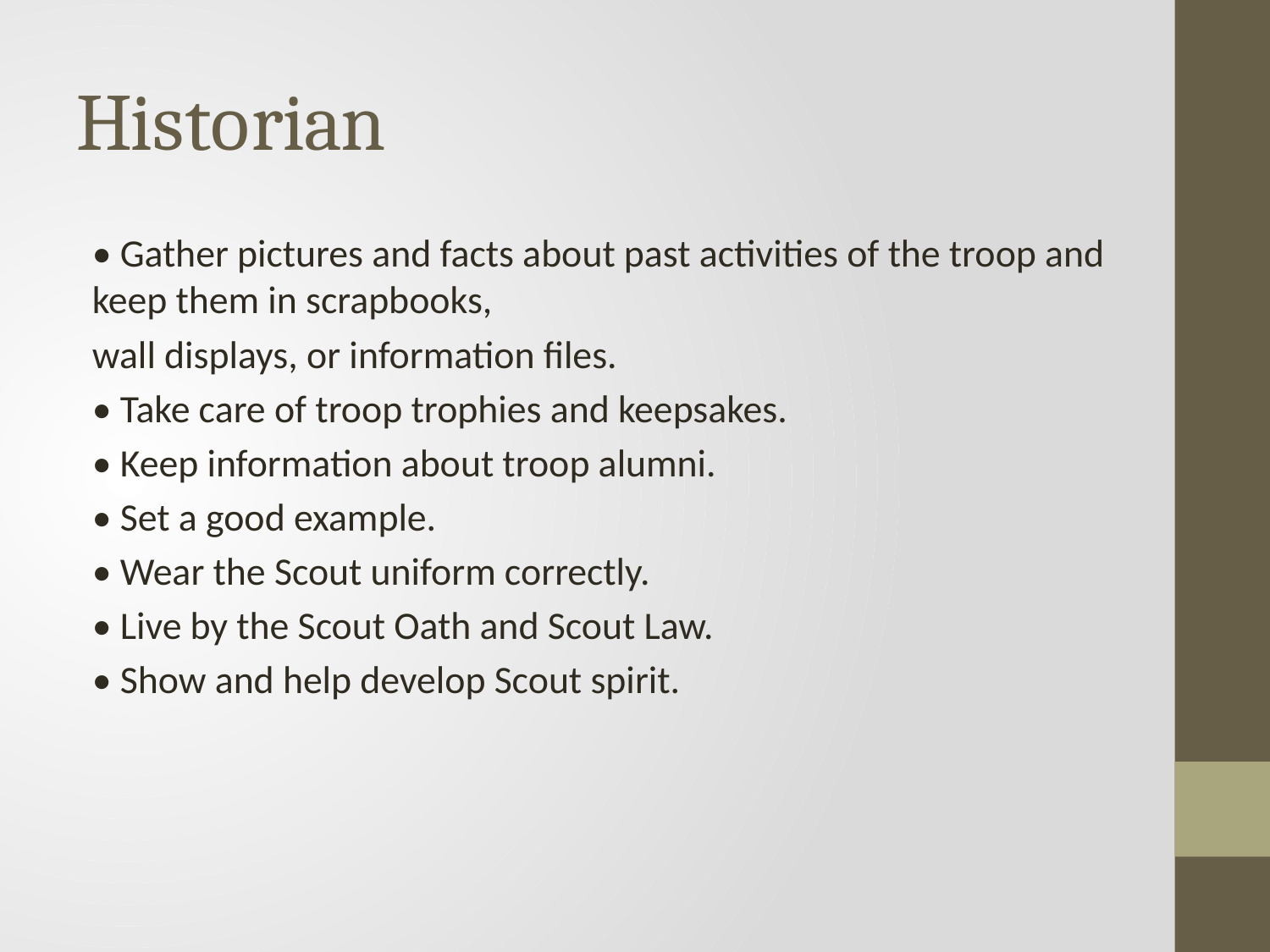

# Historian
• Gather pictures and facts about past activities of the troop and keep them in scrapbooks,
wall displays, or information files.
• Take care of troop trophies and keepsakes.
• Keep information about troop alumni.
• Set a good example.
• Wear the Scout uniform correctly.
• Live by the Scout Oath and Scout Law.
• Show and help develop Scout spirit.